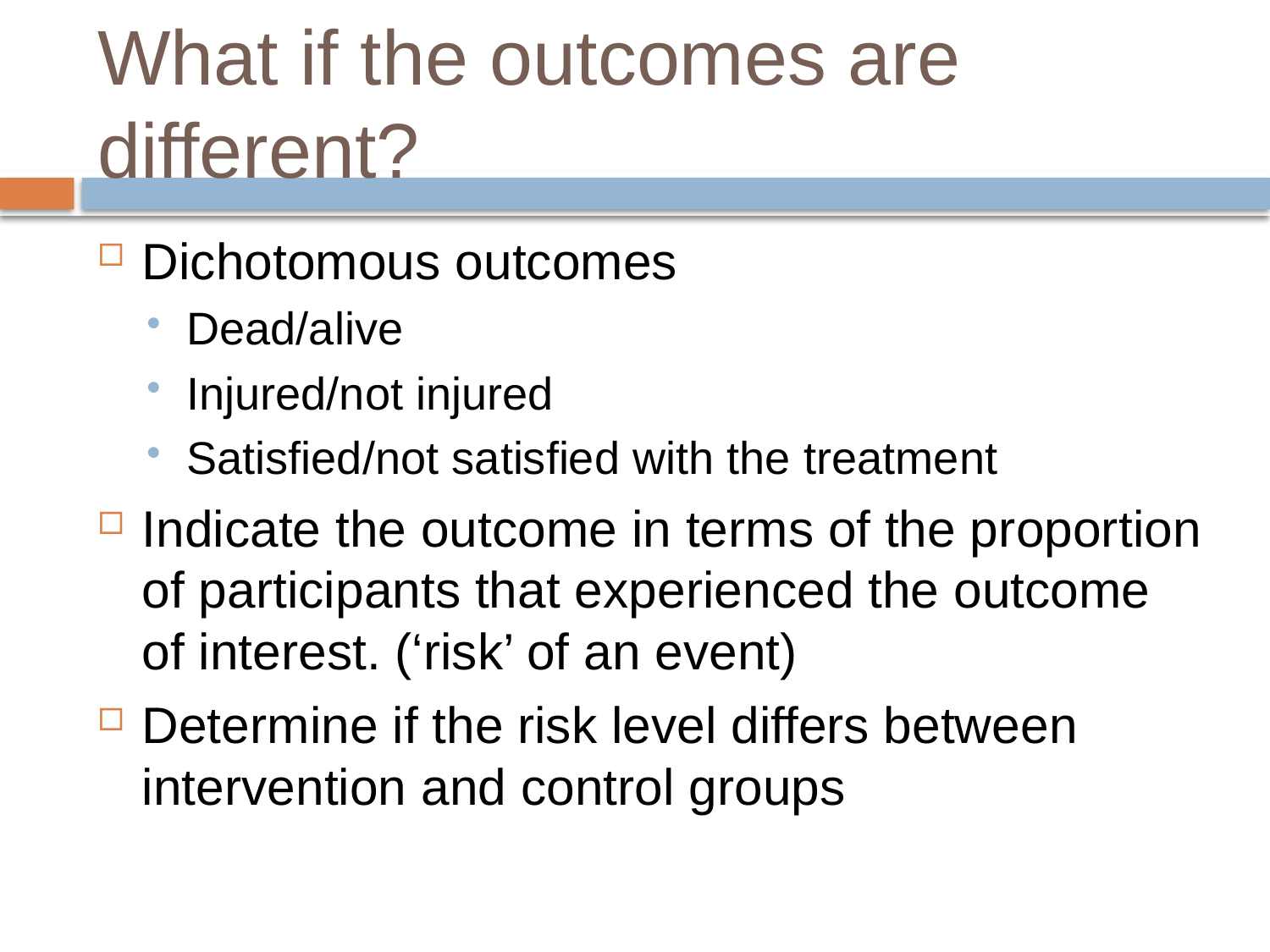

# What if the outcomes are different?
Dichotomous outcomes
Dead/alive
Injured/not injured
Satisfied/not satisfied with the treatment
Indicate the outcome in terms of the proportion of participants that experienced the outcome of interest. (‘risk’ of an event)
Determine if the risk level differs between intervention and control groups